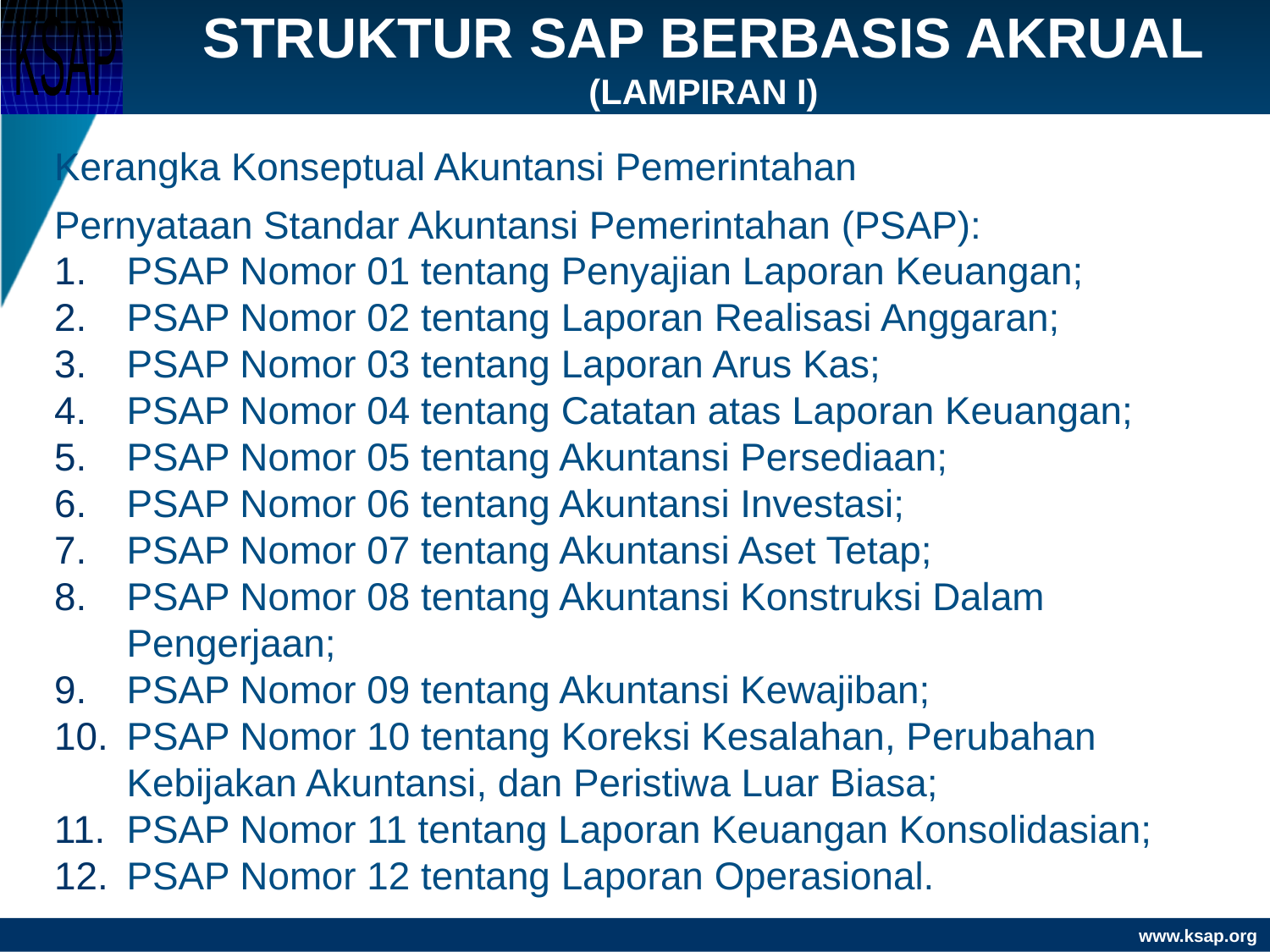

# STRUKTUR SAP BERBASIS AKRUAL (LAMPIRAN I)
Kerangka Konseptual Akuntansi Pemerintahan
Pernyataan Standar Akuntansi Pemerintahan (PSAP):
PSAP Nomor 01 tentang Penyajian Laporan Keuangan;
PSAP Nomor 02 tentang Laporan Realisasi Anggaran;
PSAP Nomor 03 tentang Laporan Arus Kas;
PSAP Nomor 04 tentang Catatan atas Laporan Keuangan;
PSAP Nomor 05 tentang Akuntansi Persediaan;
PSAP Nomor 06 tentang Akuntansi Investasi;
PSAP Nomor 07 tentang Akuntansi Aset Tetap;
PSAP Nomor 08 tentang Akuntansi Konstruksi Dalam Pengerjaan;
PSAP Nomor 09 tentang Akuntansi Kewajiban;
PSAP Nomor 10 tentang Koreksi Kesalahan, Perubahan Kebijakan Akuntansi, dan Peristiwa Luar Biasa;
PSAP Nomor 11 tentang Laporan Keuangan Konsolidasian;
PSAP Nomor 12 tentang Laporan Operasional.